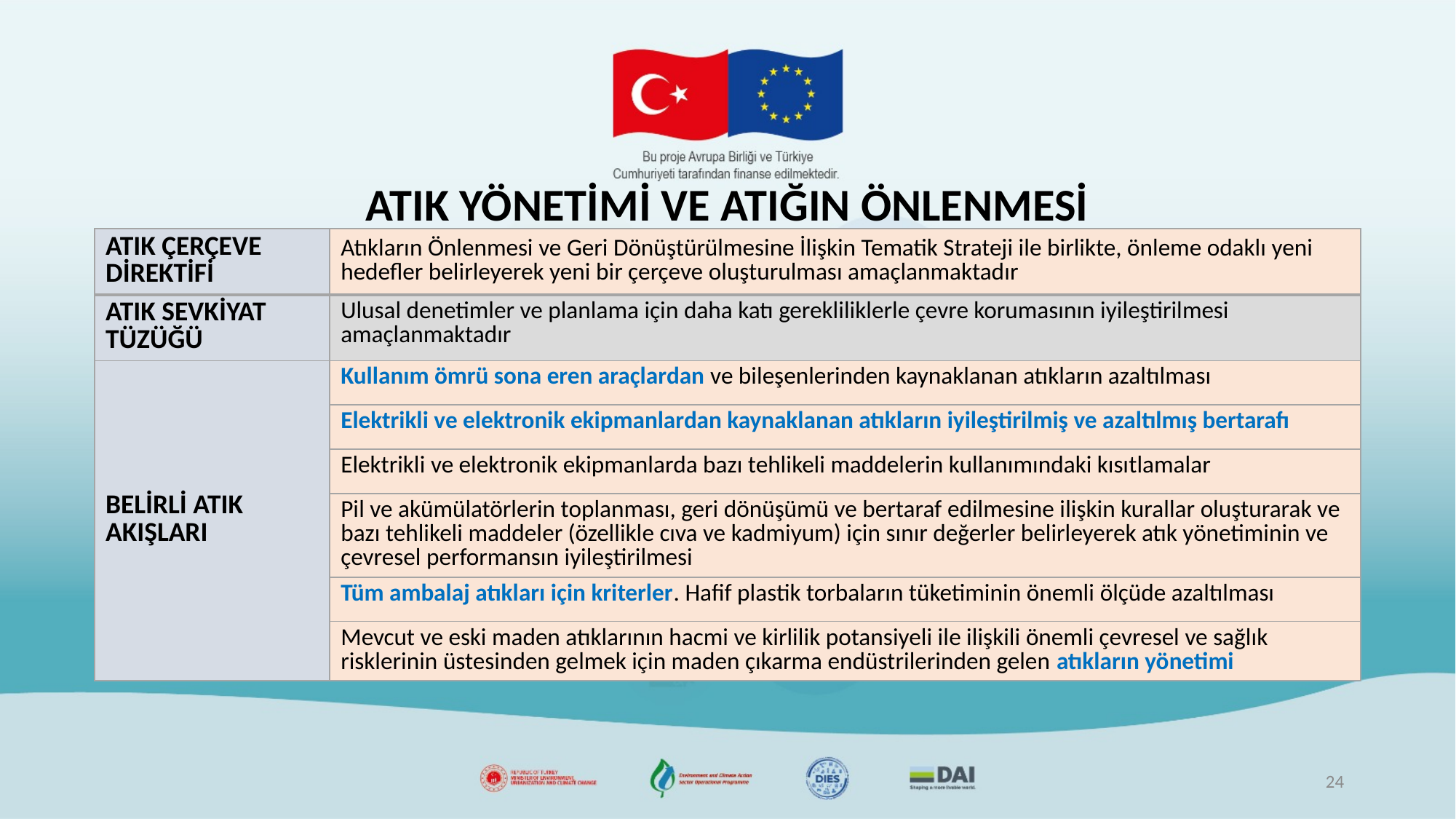

# ATIK YÖNETİMİ VE ATIĞIN ÖNLENMESİ
| ATIK ÇERÇEVE DİREKTİFİ | Atıkların Önlenmesi ve Geri Dönüştürülmesine İlişkin Tematik Strateji ile birlikte, önleme odaklı yeni hedefler belirleyerek yeni bir çerçeve oluşturulması amaçlanmaktadır |
| --- | --- |
| ATIK SEVKİYAT TÜZÜĞÜ | Ulusal denetimler ve planlama için daha katı gerekliliklerle çevre korumasının iyileştirilmesi amaçlanmaktadır |
| BELİRLİ ATIK AKIŞLARI | Kullanım ömrü sona eren araçlardan ve bileşenlerinden kaynaklanan atıkların azaltılması |
|  | Elektrikli ve elektronik ekipmanlardan kaynaklanan atıkların iyileştirilmiş ve azaltılmış bertarafı |
|  | Elektrikli ve elektronik ekipmanlarda bazı tehlikeli maddelerin kullanımındaki kısıtlamalar |
|  | Pil ve akümülatörlerin toplanması, geri dönüşümü ve bertaraf edilmesine ilişkin kurallar oluşturarak ve bazı tehlikeli maddeler (özellikle cıva ve kadmiyum) için sınır değerler belirleyerek atık yönetiminin ve çevresel performansın iyileştirilmesi |
|  | Tüm ambalaj atıkları için kriterler. Hafif plastik torbaların tüketiminin önemli ölçüde azaltılması |
|  | Mevcut ve eski maden atıklarının hacmi ve kirlilik potansiyeli ile ilişkili önemli çevresel ve sağlık risklerinin üstesinden gelmek için maden çıkarma endüstrilerinden gelen atıkların yönetimi |

24